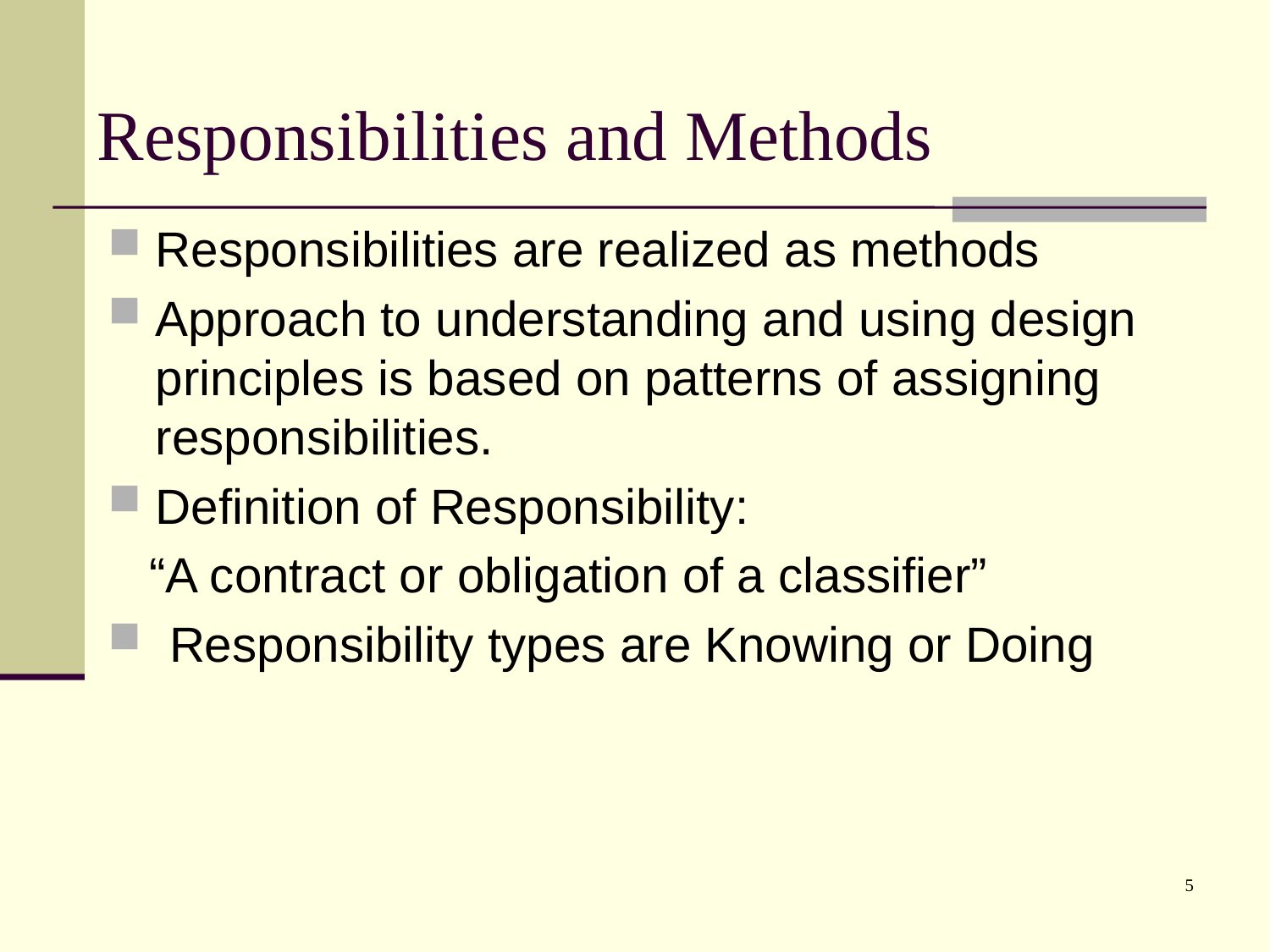

# Responsibilities and Methods
Responsibilities are realized as methods
Approach to understanding and using design principles is based on patterns of assigning responsibilities.
Definition of Responsibility:
   “A contract or obligation of a classifier”
 Responsibility types are Knowing or Doing
5